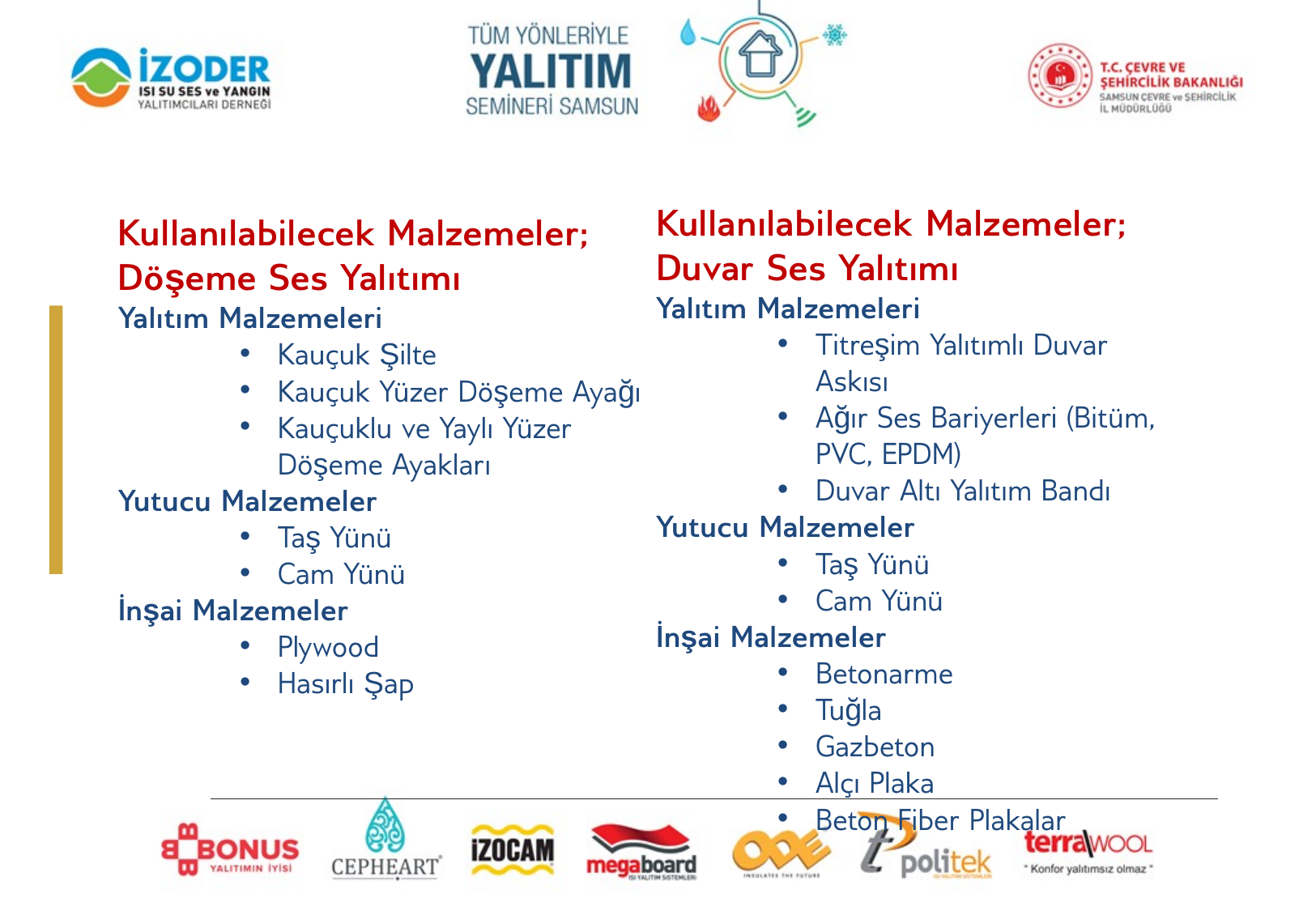

Kullanılabilecek Malzemeler;
Duvar Ses Yalıtımı
Yalıtım Malzemeleri
Titreşim Yalıtımlı Duvar Askısı
Ağır Ses Bariyerleri (Bitüm, PVC, EPDM)
Duvar Altı Yalıtım Bandı
Yutucu Malzemeler
Taş Yünü
Cam Yünü
İnşai Malzemeler
Betonarme
Tuğla
Gazbeton
Alçı Plaka
Beton Fiber Plakalar

Kullanılabilecek Malzemeler;
Döşeme Ses Yalıtımı
Yalıtım Malzemeleri
Kauçuk Şilte
Kauçuk Yüzer Döşeme Ayağı
Kauçuklu ve Yaylı Yüzer Döşeme Ayakları
Yutucu Malzemeler
Taş Yünü
Cam Yünü
İnşai Malzemeler
Plywood
Hasırlı Şap